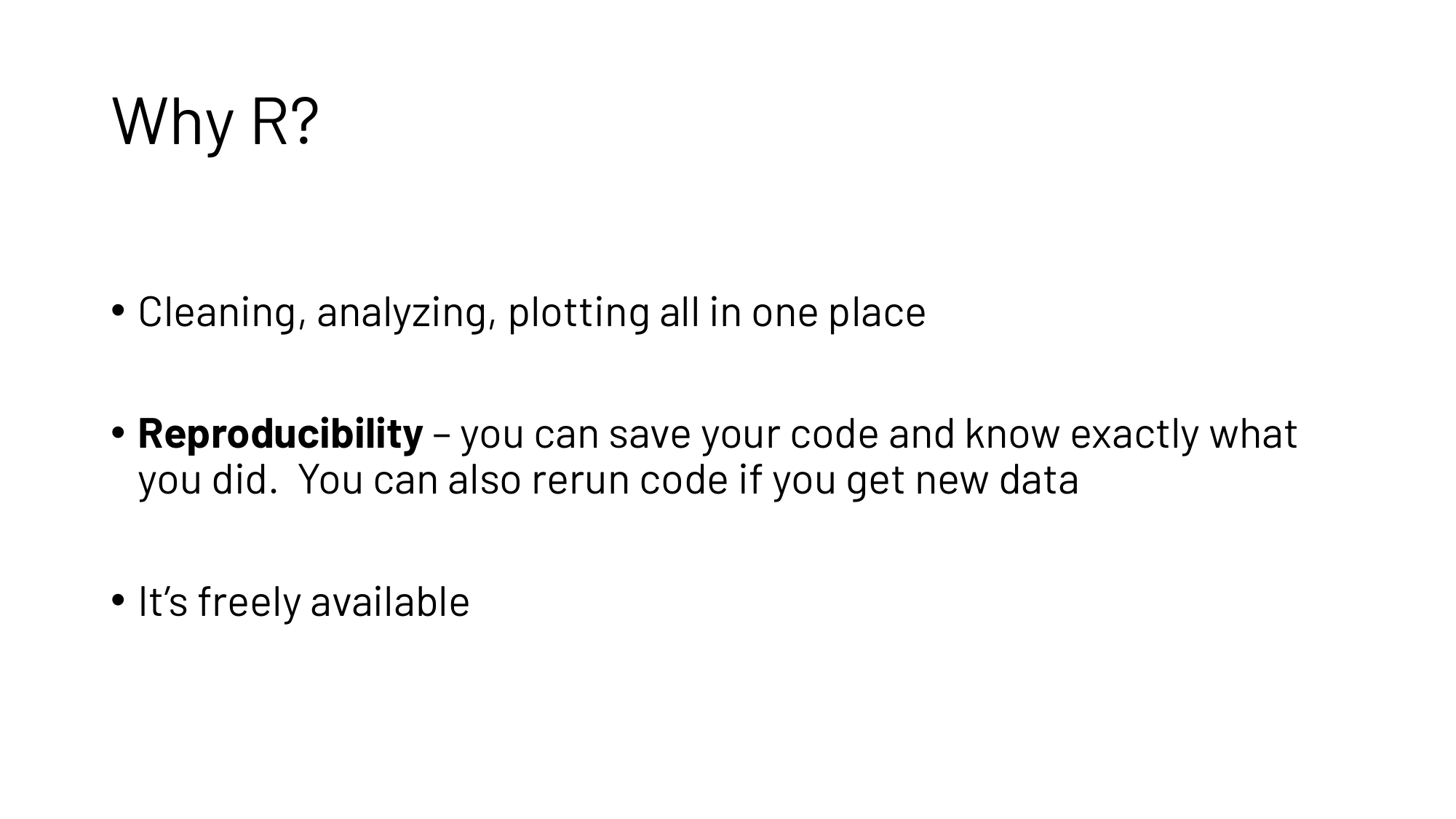

# Why R?

Cleaning, analyzing, plotting all in one place

Reproducibility – you can save your code and know exactly what you did.  You can also rerun code if you get new data

It’s freely available